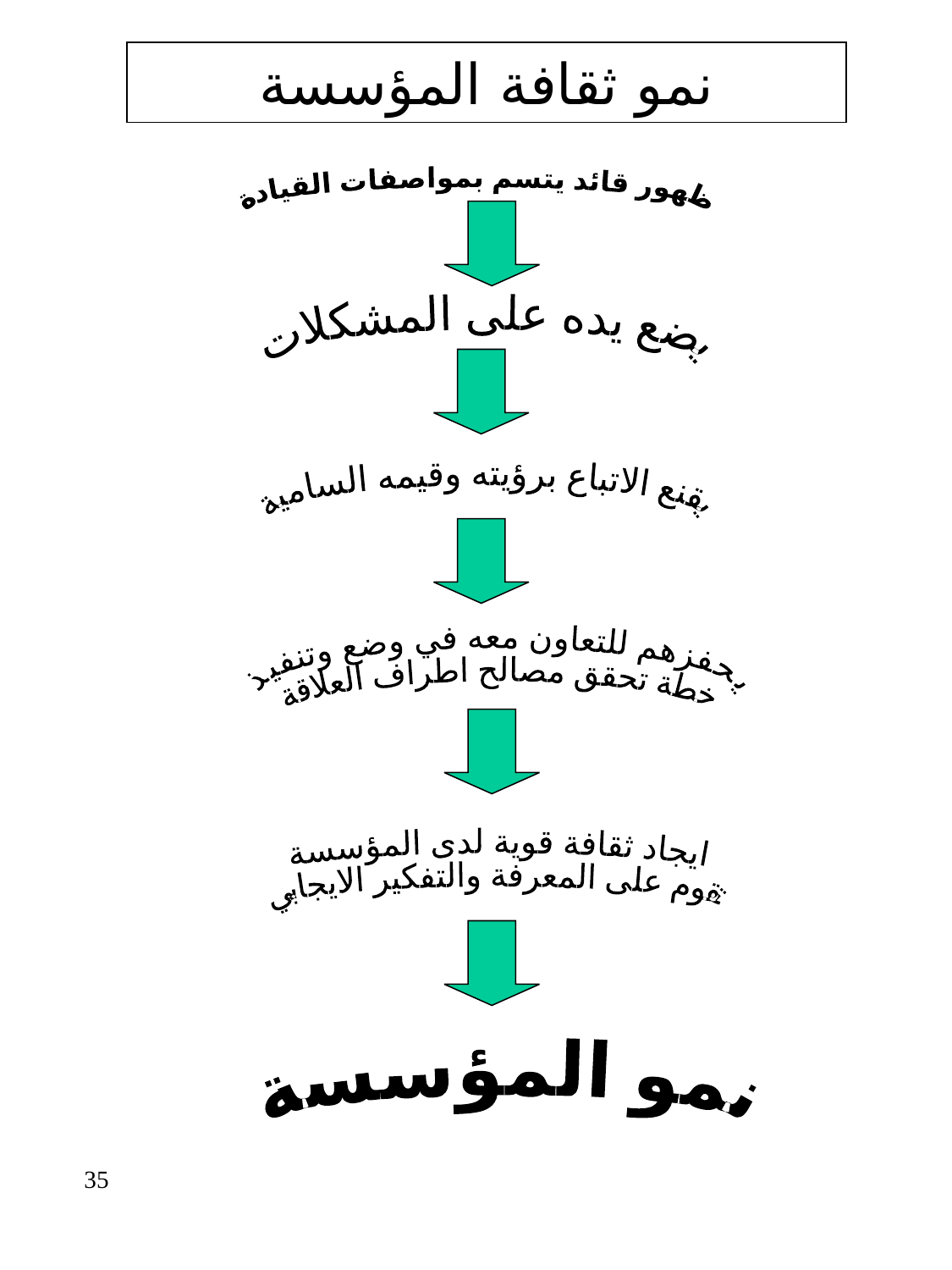

نمو ثقافة المؤسسة
ظهور قائد يتسم بمواصفات القيادة

يضع يده على المشكلات

يقنع الاتباع برؤيته وقيمه السامية

يحفزهم للتعاون معه في وضع وتنفيذ
خطة تحقق مصالح اطراف العلاقة

ايجاد ثقافة قوية لدى المؤسسة
 تقوم على المعرفة والتفكير الايجابي

نمو المؤسسة
35